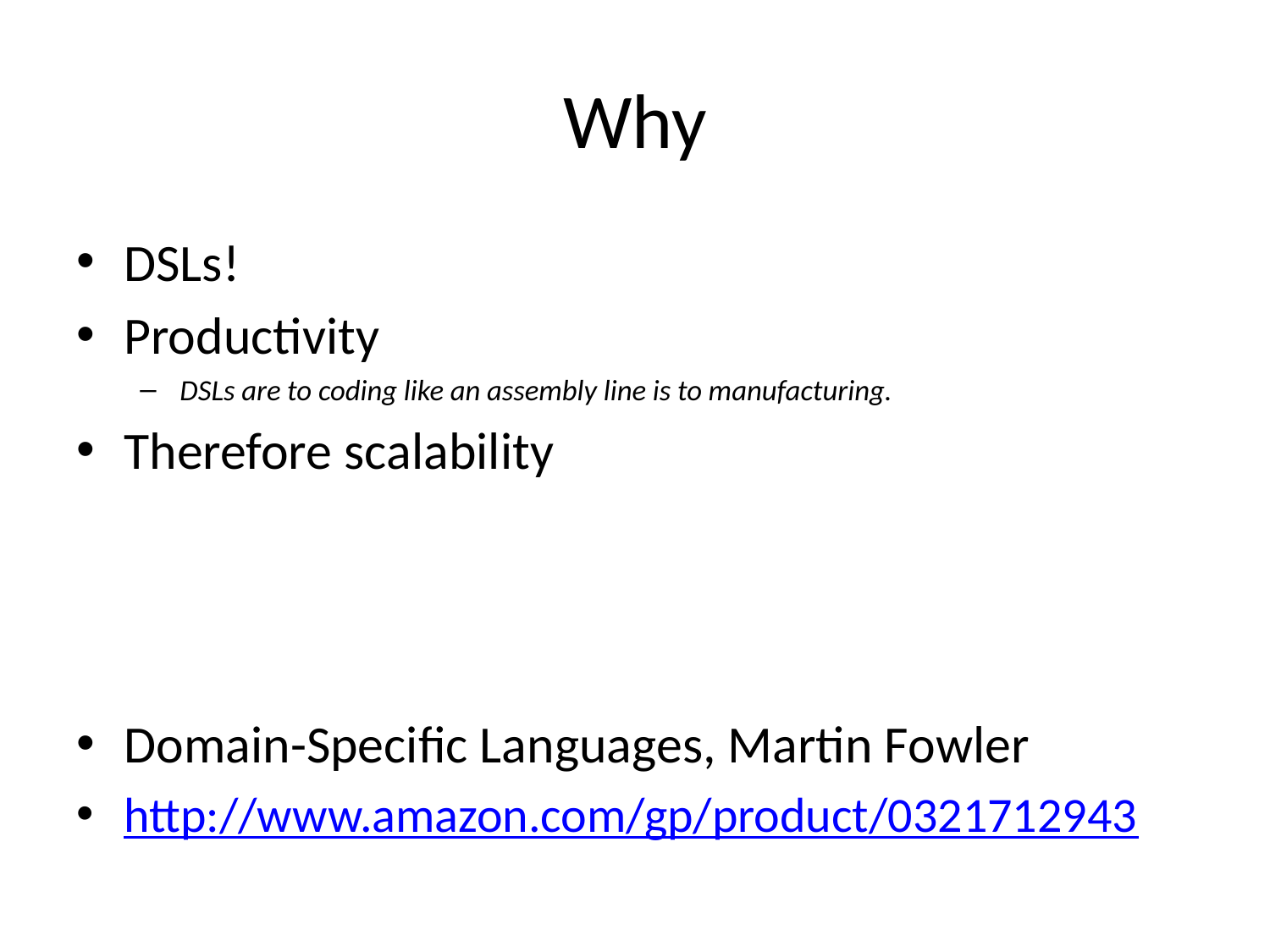

# Why
DSLs!
Productivity
DSLs are to coding like an assembly line is to manufacturing.
Therefore scalability

Domain-Specific Languages, Martin Fowler
http://www.amazon.com/gp/product/0321712943